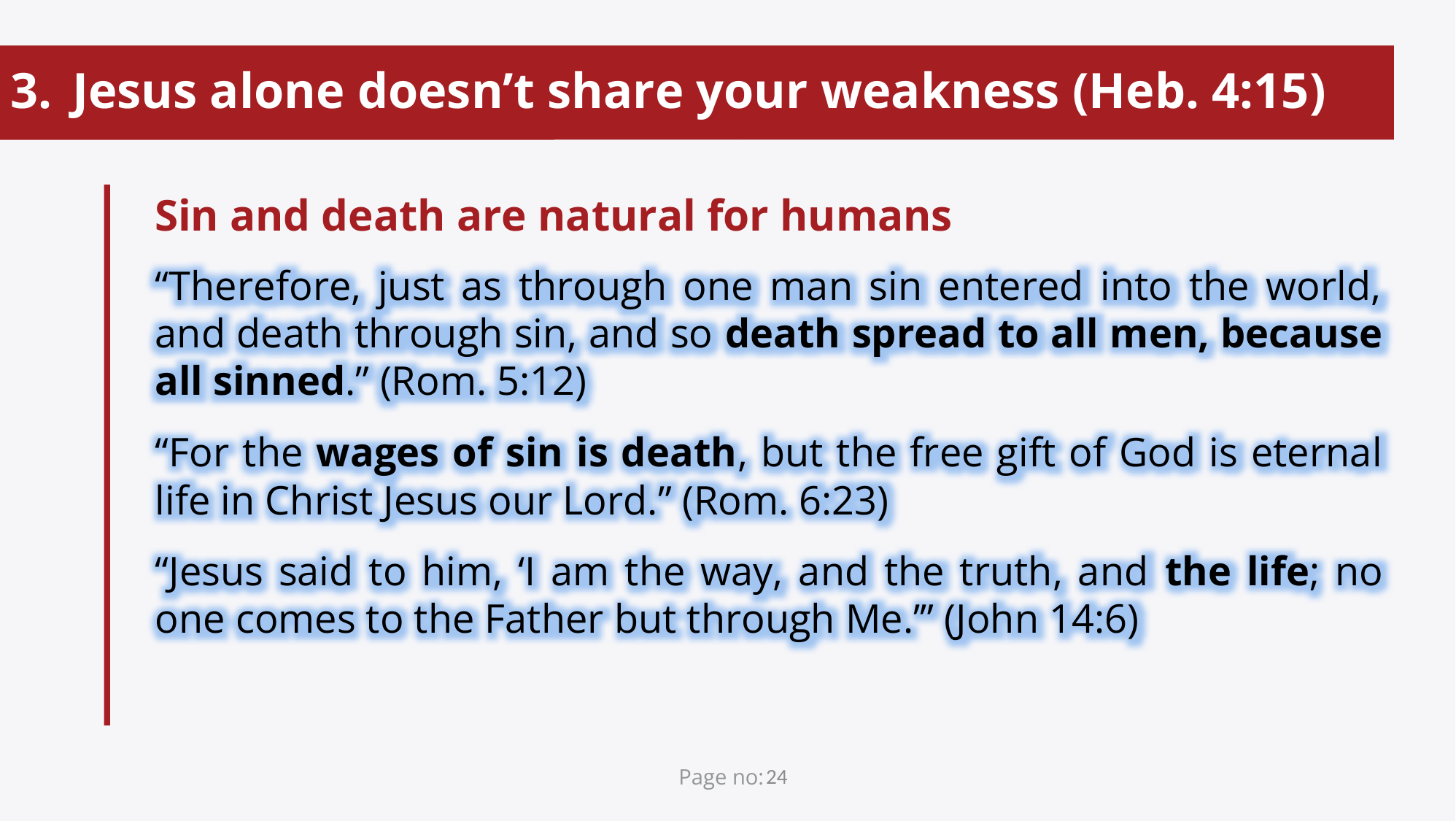

Jesus alone doesn’t share your weakness (Heb. 4:15)

Sin and death are natural for humans
“Therefore, just as through one man sin entered into the world, and death through sin, and so death spread to all men, because all sinned.” (Rom. 5:12)
“For the wages of sin is death, but the free gift of God is eternal life in Christ Jesus our Lord.” (Rom. 6:23)
“Jesus said to him, ‘I am the way, and the truth, and the life; no one comes to the Father but through Me.’” (John 14:6)